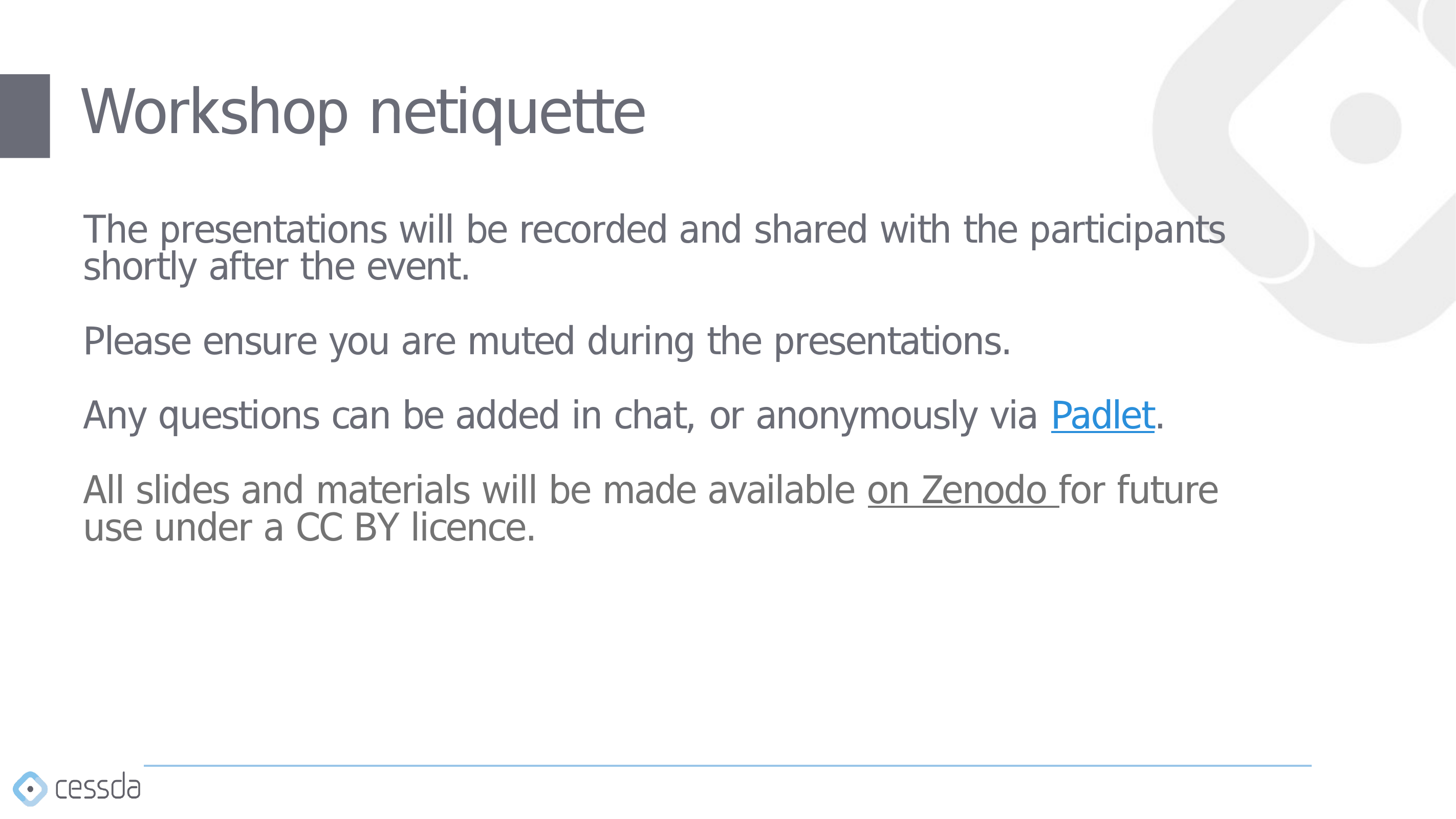

# Workshop netiquette
The presentations will be recorded and shared with the participants shortly after the event.

Please ensure you are muted during the presentations.

Any questions can be added in chat, or anonymously via Padlet.

All slides and materials will be made available on Zenodo for future use under a CC BY licence.